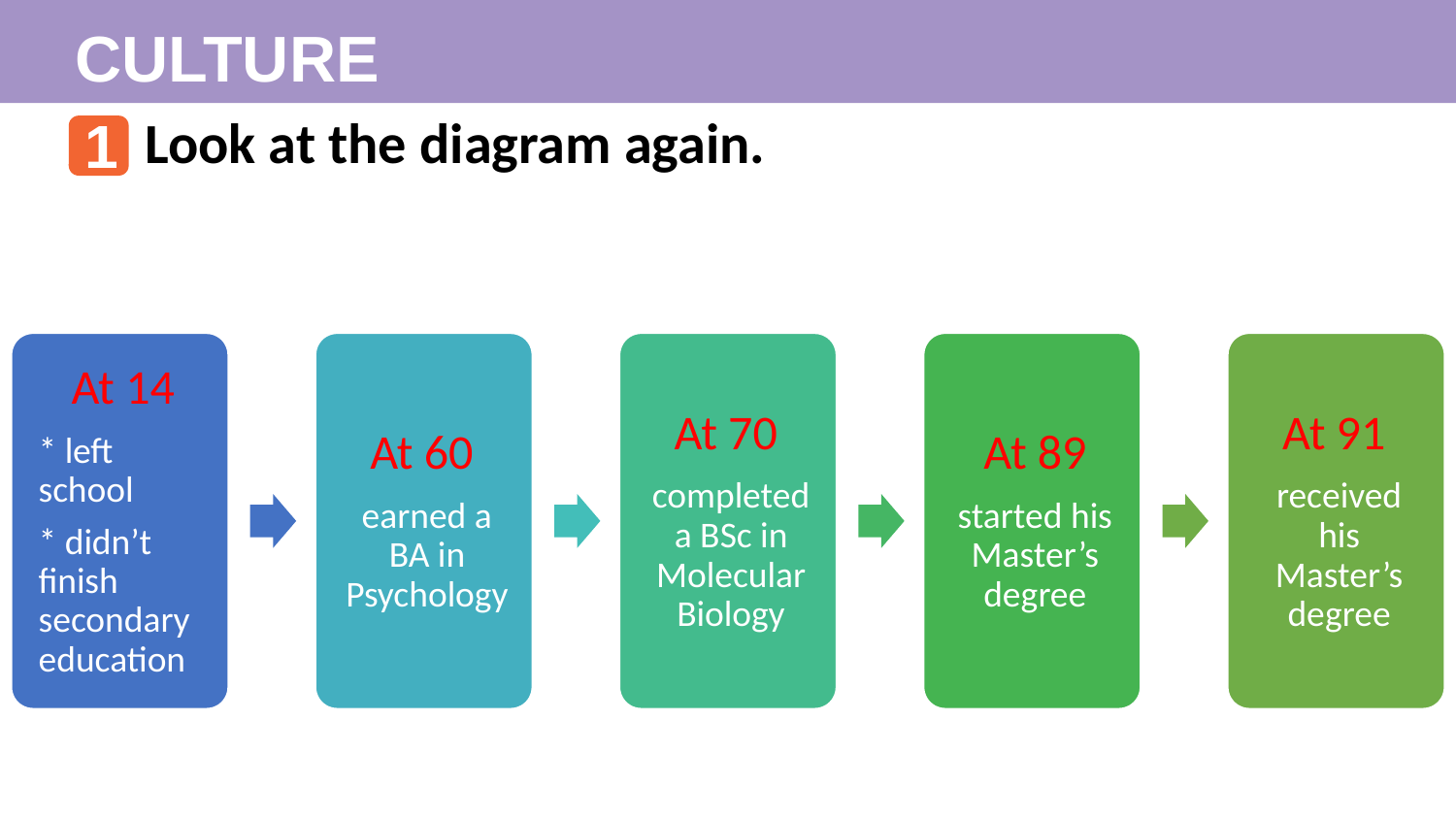

CULTURE
Look at the diagram again.
1

At 14
* left school
* didn’t finish secondary education

At 60
earned a BA in Psychology

At 70
completed a BSc in Molecular Biology

At 89
started his Master’s degree

At 91
received his Master’s degree